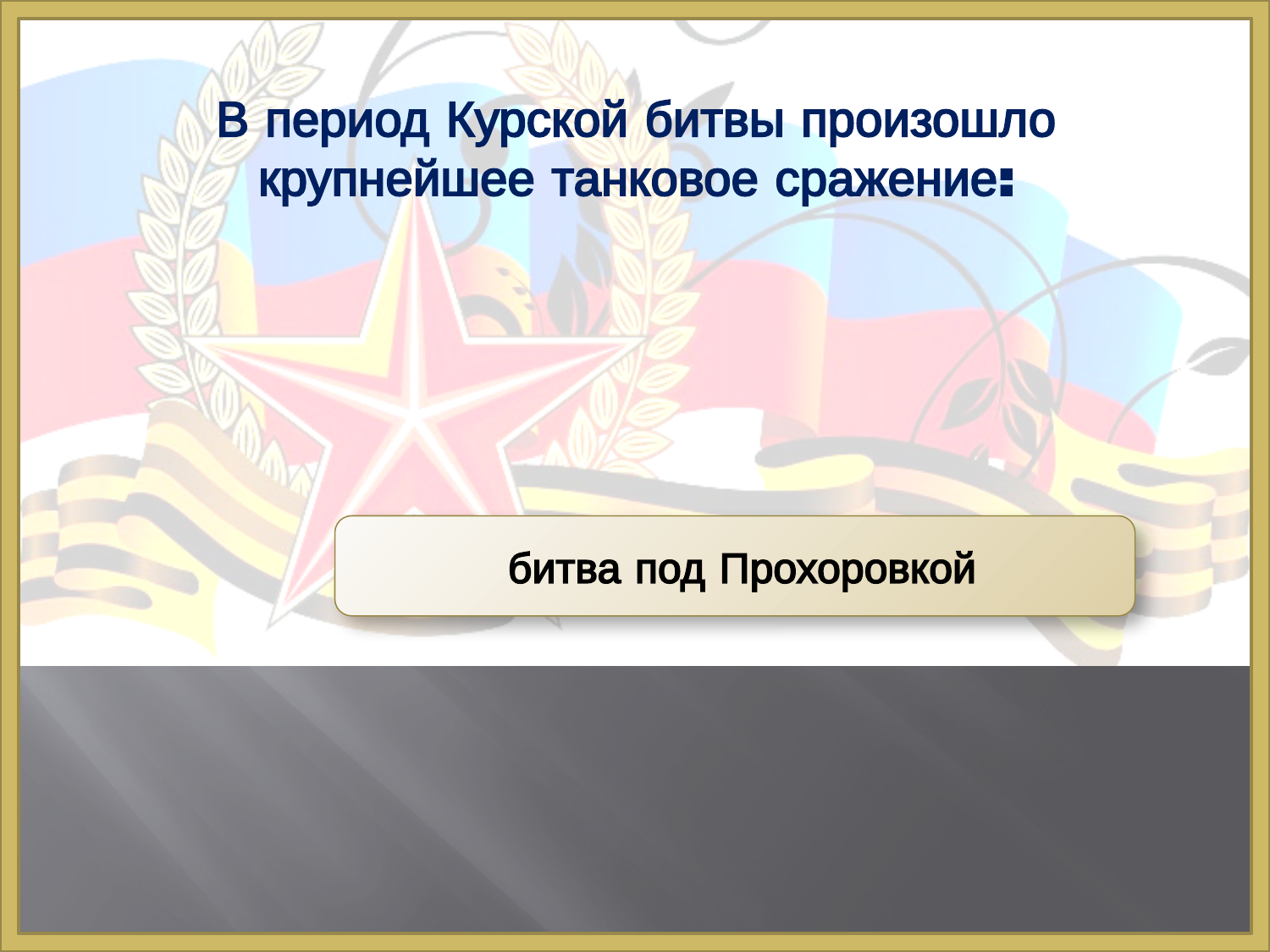

# В период Курской битвы произошло крупнейшее танковое сражение:

 битва под Прохоровкой